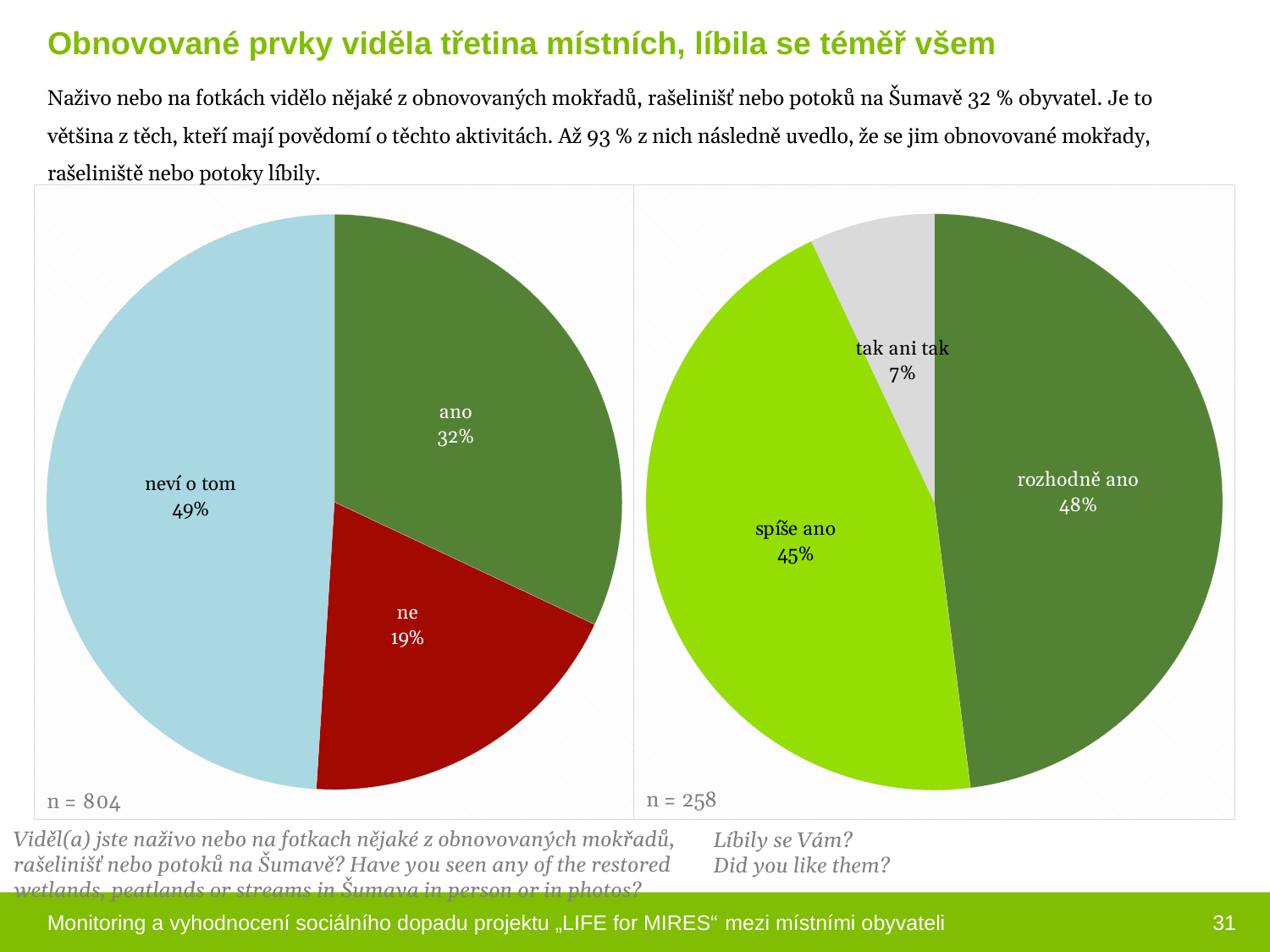

Obnovované prvky viděla třetina místních, líbila se téměř všem
Naživo nebo na fotkách vidělo nějaké z obnovovaných mokřadů, rašelinišť nebo potoků na Šumavě 32 % obyvatel. Je to většina z těch, kteří mají povědomí o těchto aktivitách. Až 93 % z nich následně uvedlo, že se jim obnovované mokřady, rašeliniště nebo potoky líbily.

### Chart

| Category | Řada 1 |
|---|---|
| rozhodně ano | 48.0 |
| spíše ano | 45.0 |
| tak ani tak | 7.0 |

### Chart

| Category | Řada 1 |
|---|---|
| ano | 32.0 |
| ne | 19.0 |
| neví o tom | 49.0 |
Viděl(a) jste naživo nebo na fotkach nějaké z obnovovaných mokřadů, rašelinišť nebo potoků na Šumavě? Have you seen any of the restored wetlands, peatlands or streams in Šumava in person or in photos?

Líbily se Vám?
Did you like them?

Monitoring a vyhodnocení sociálního dopadu projektu „LIFE for MIRES“ mezi místními obyvateli
31